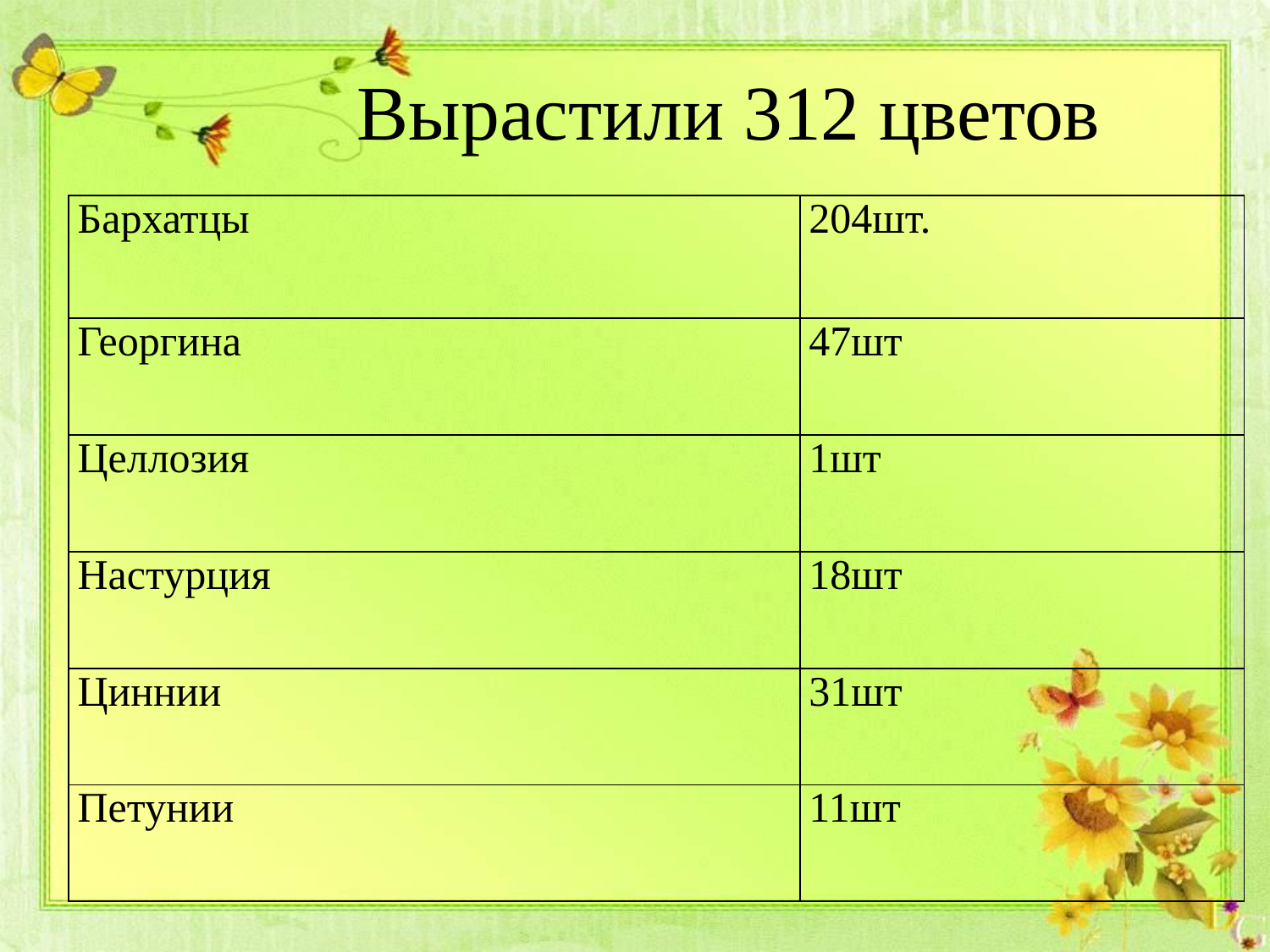

# Вырастили 312 цветов
| Бархатцы | 204шт. |
| --- | --- |
| Георгина | 47шт |
| Целлозия | 1шт |
| Настурция | 18шт |
| Циннии | 31шт |
| Петунии | 11шт |